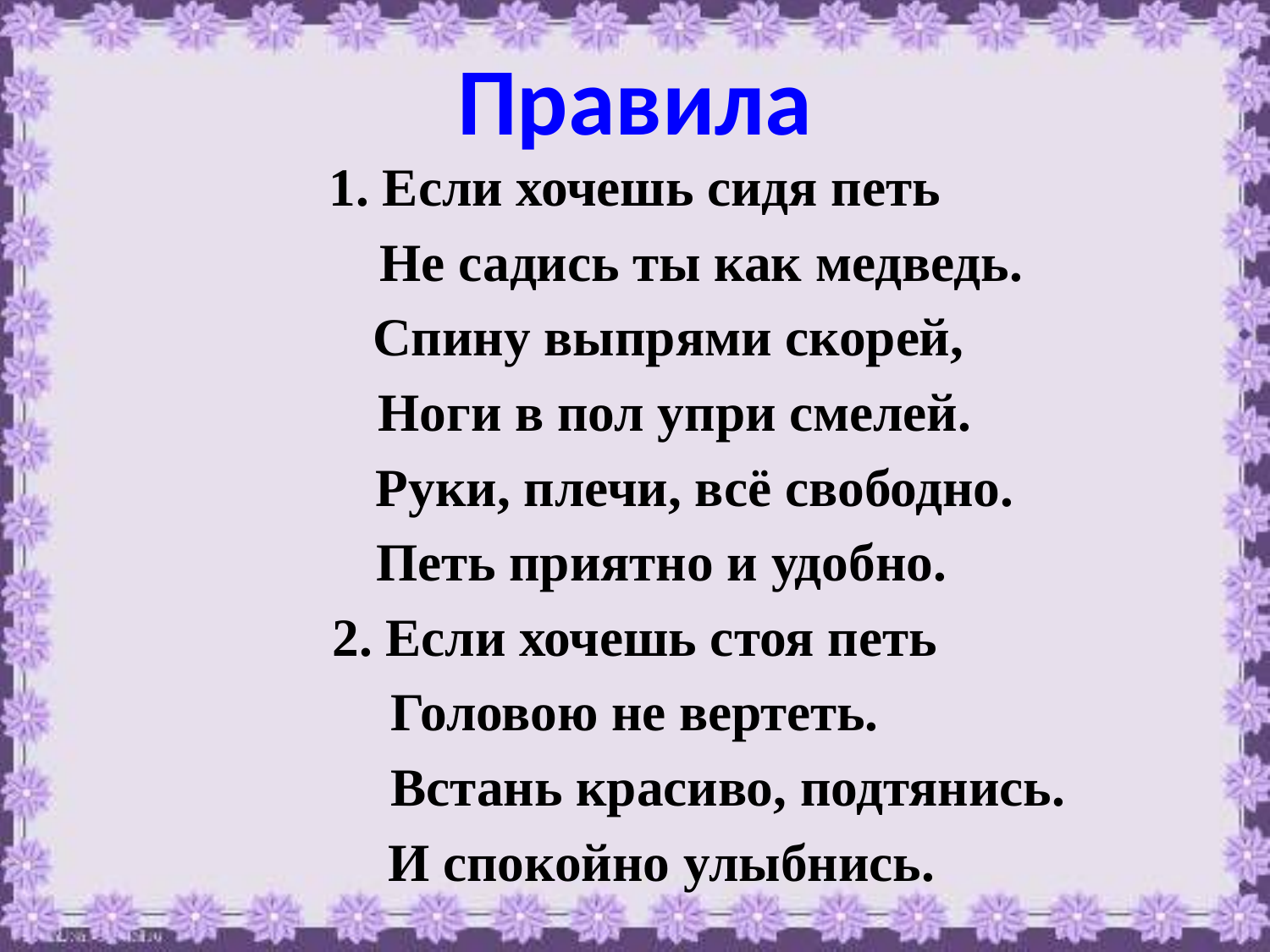

# Правила
1. Если хочешь сидя петь
          Не садись ты как медведь.
     Спину выпрями скорей,
      Ноги в пол упри смелей.
         Руки, плечи, всё свободно.
    Петь приятно и удобно.
2. Если хочешь стоя петь
Головою не вертеть.
              Встань красиво, подтянись.
    И спокойно улыбнись.